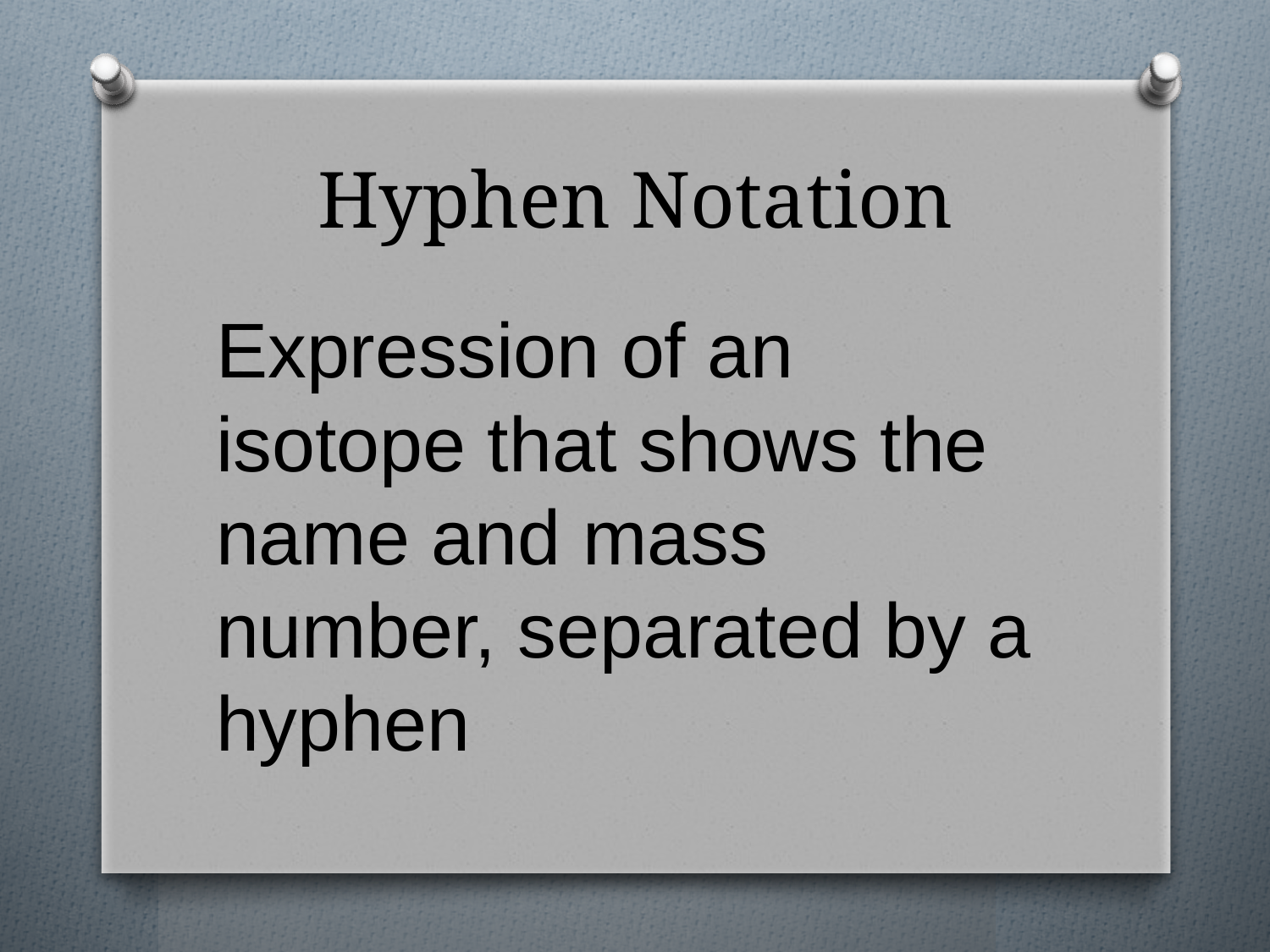

# Hyphen Notation
Expression of an isotope that shows the name and mass number, separated by a hyphen